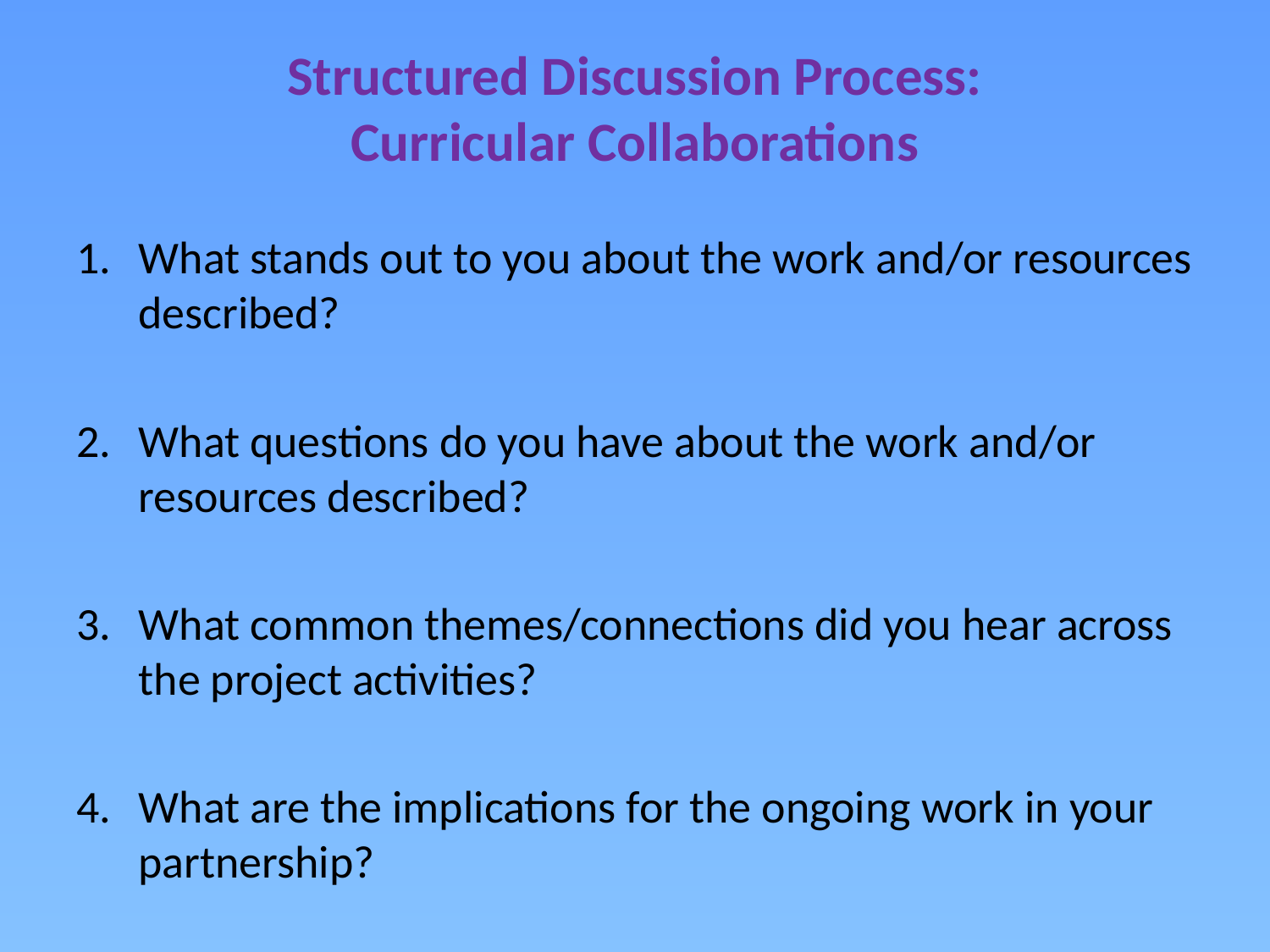

# Structured Discussion Process: Curricular Collaborations
What stands out to you about the work and/or resources described?

What questions do you have about the work and/or resources described?

What common themes/connections did you hear across the project activities?

What are the implications for the ongoing work in your partnership?